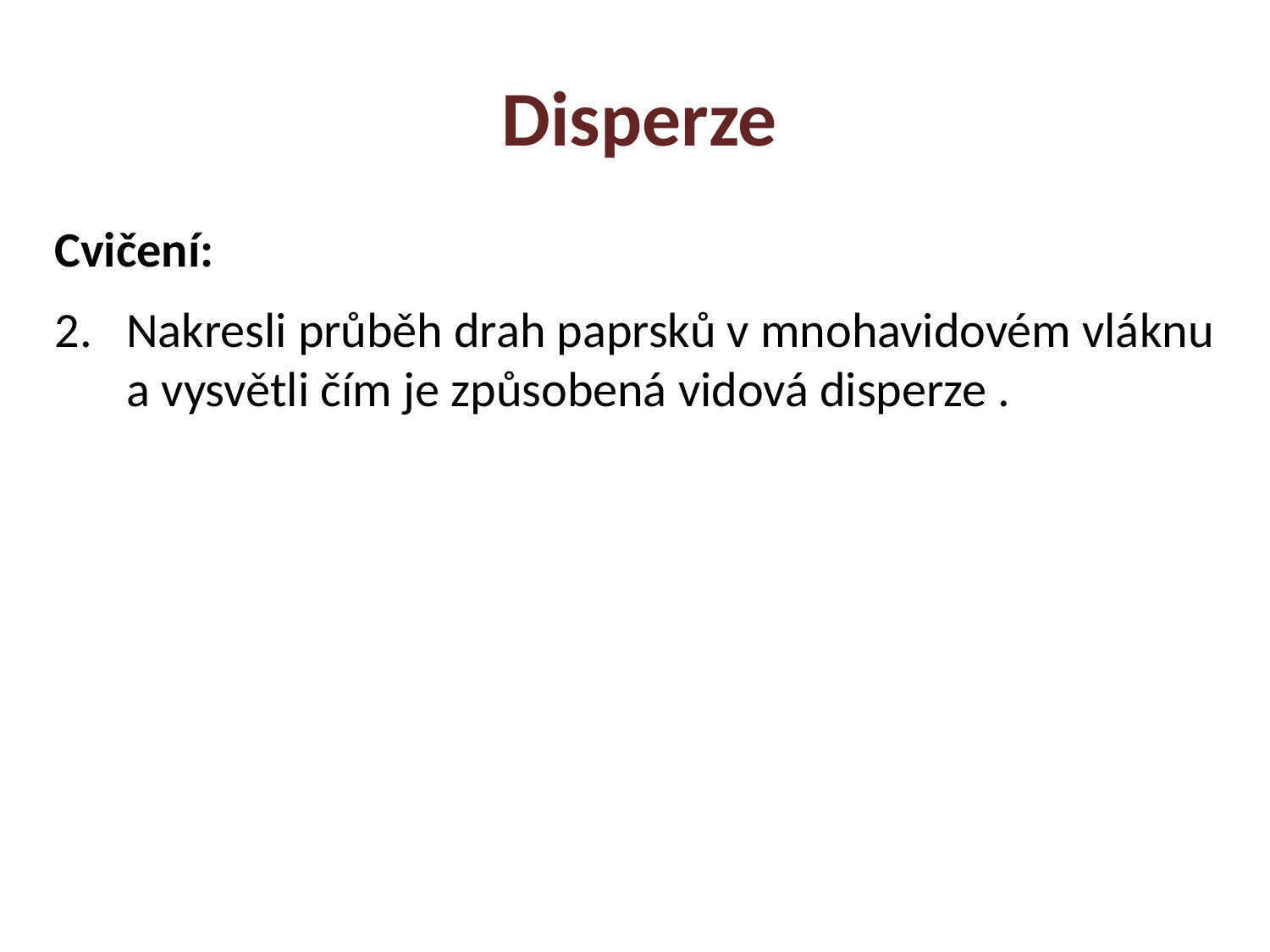

Disperze
Cvičení:
Nakresli průběh drah paprsků v mnohavidovém vláknu a vysvětli čím je způsobená vidová disperze .